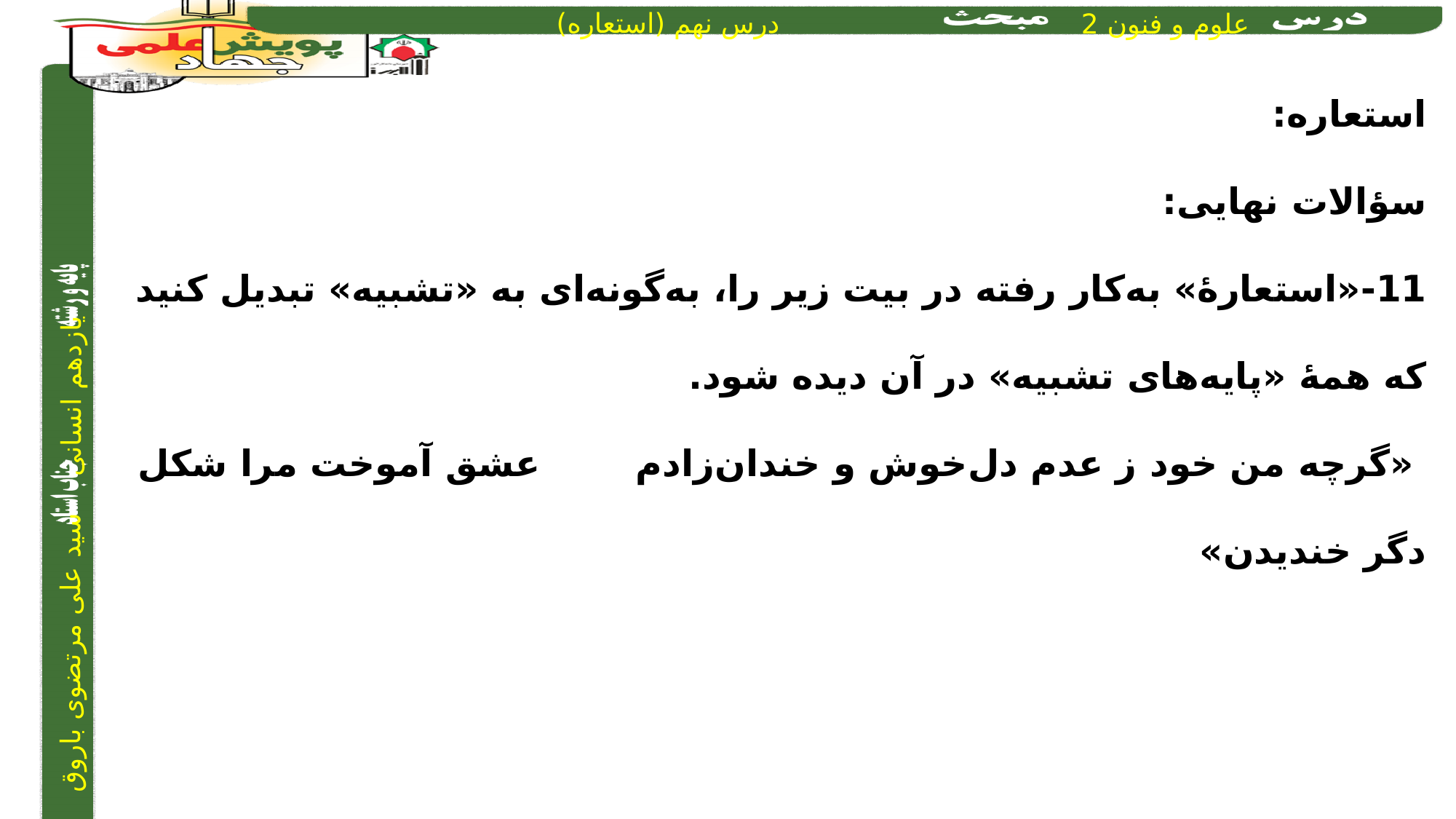

استعاره:
سؤالات نهایی:
11-«استعارۀ» به‌کار رفته در بیت زیر را، به‌گونه‌ای به «تشبیه» تبدیل کنید که همۀ «پایه‌های تشبیه» در آن دیده شود.
 «گرچه من خود ز عدم دل‌خوش و خندان‌زادم	 	 عشق آموخت مرا شکل دگر خندیدن»